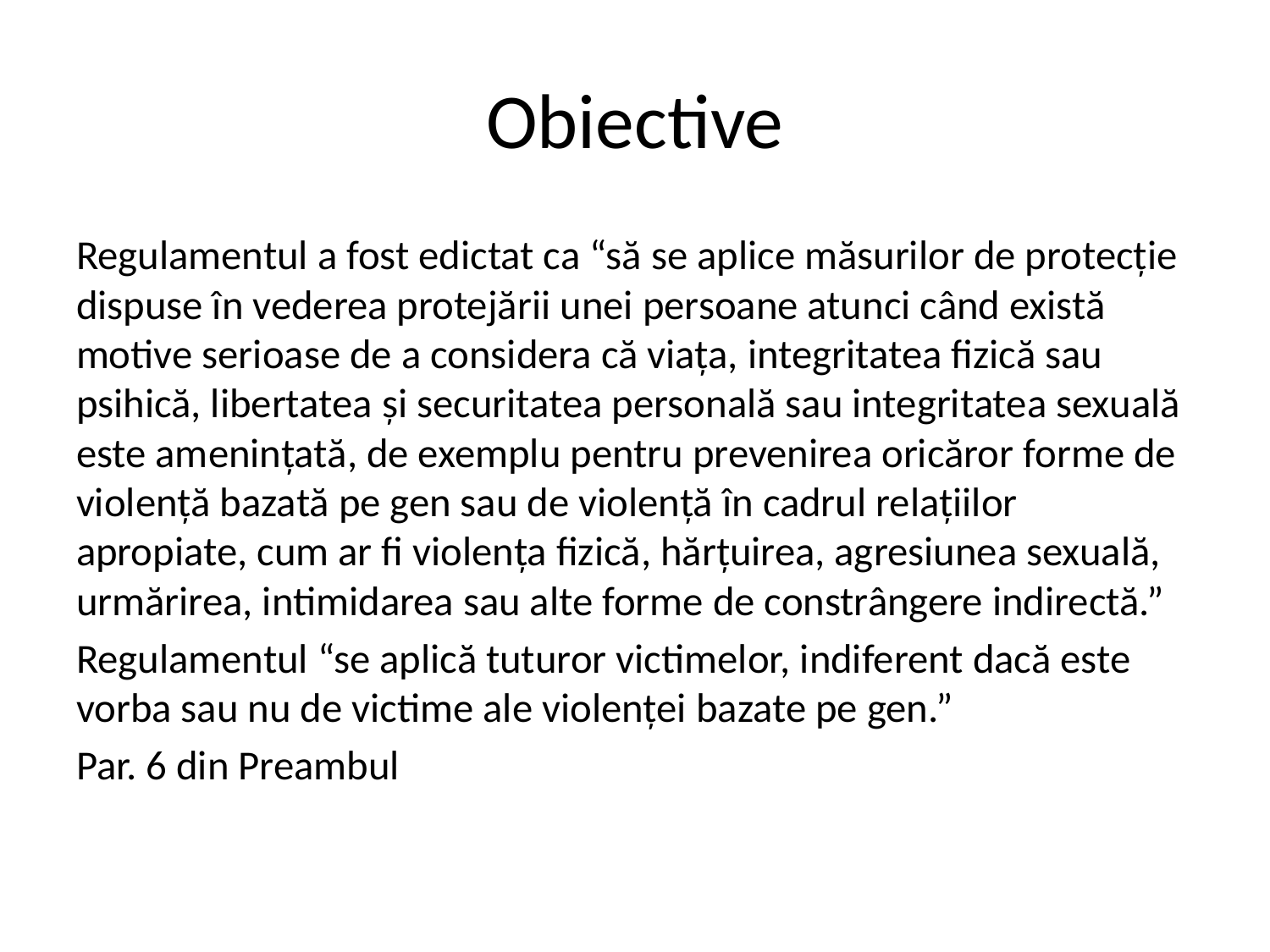

# Obiective
Regulamentul a fost edictat ca “să se aplice măsurilor de protecție dispuse în vederea protejării unei persoane atunci când există motive serioase de a considera că viața, integritatea fizică sau psihică, libertatea și securitatea personală sau integritatea sexuală este amenințată, de exemplu pentru prevenirea oricăror forme de violență bazată pe gen sau de violență în cadrul relațiilor apropiate, cum ar fi violența fizică, hărțuirea, agresiunea sexuală, urmărirea, intimidarea sau alte forme de constrângere indirectă.”
Regulamentul “se aplică tuturor victimelor, indiferent dacă este vorba sau nu de victime ale violenței bazate pe gen.”
Par. 6 din Preambul